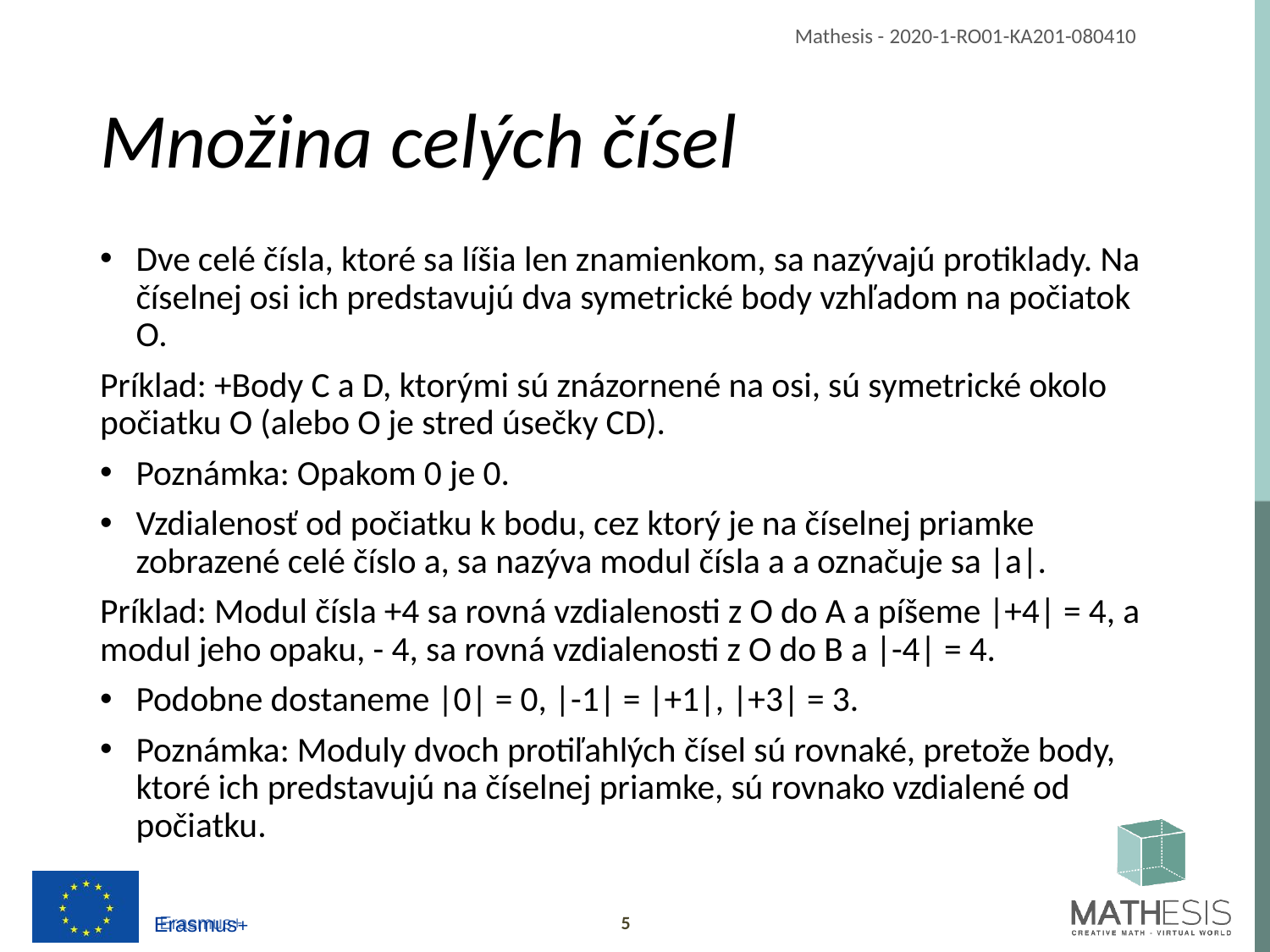

# Množina celých čísel
Dve celé čísla, ktoré sa líšia len znamienkom, sa nazývajú protiklady. Na číselnej osi ich predstavujú dva symetrické body vzhľadom na počiatok O.
Príklad: +Body C a D, ktorými sú znázornené na osi, sú symetrické okolo počiatku O (alebo O je stred úsečky CD).
Poznámka: Opakom 0 je 0.
Vzdialenosť od počiatku k bodu, cez ktorý je na číselnej priamke zobrazené celé číslo a, sa nazýva modul čísla a a označuje sa |a|.
Príklad: Modul čísla +4 sa rovná vzdialenosti z O do A a píšeme |+4| = 4, a modul jeho opaku, - 4, sa rovná vzdialenosti z O do B a |-4| = 4.
Podobne dostaneme |0| = 0, |-1| = |+1|, |+3| = 3.
Poznámka: Moduly dvoch protiľahlých čísel sú rovnaké, pretože body, ktoré ich predstavujú na číselnej priamke, sú rovnako vzdialené od počiatku.